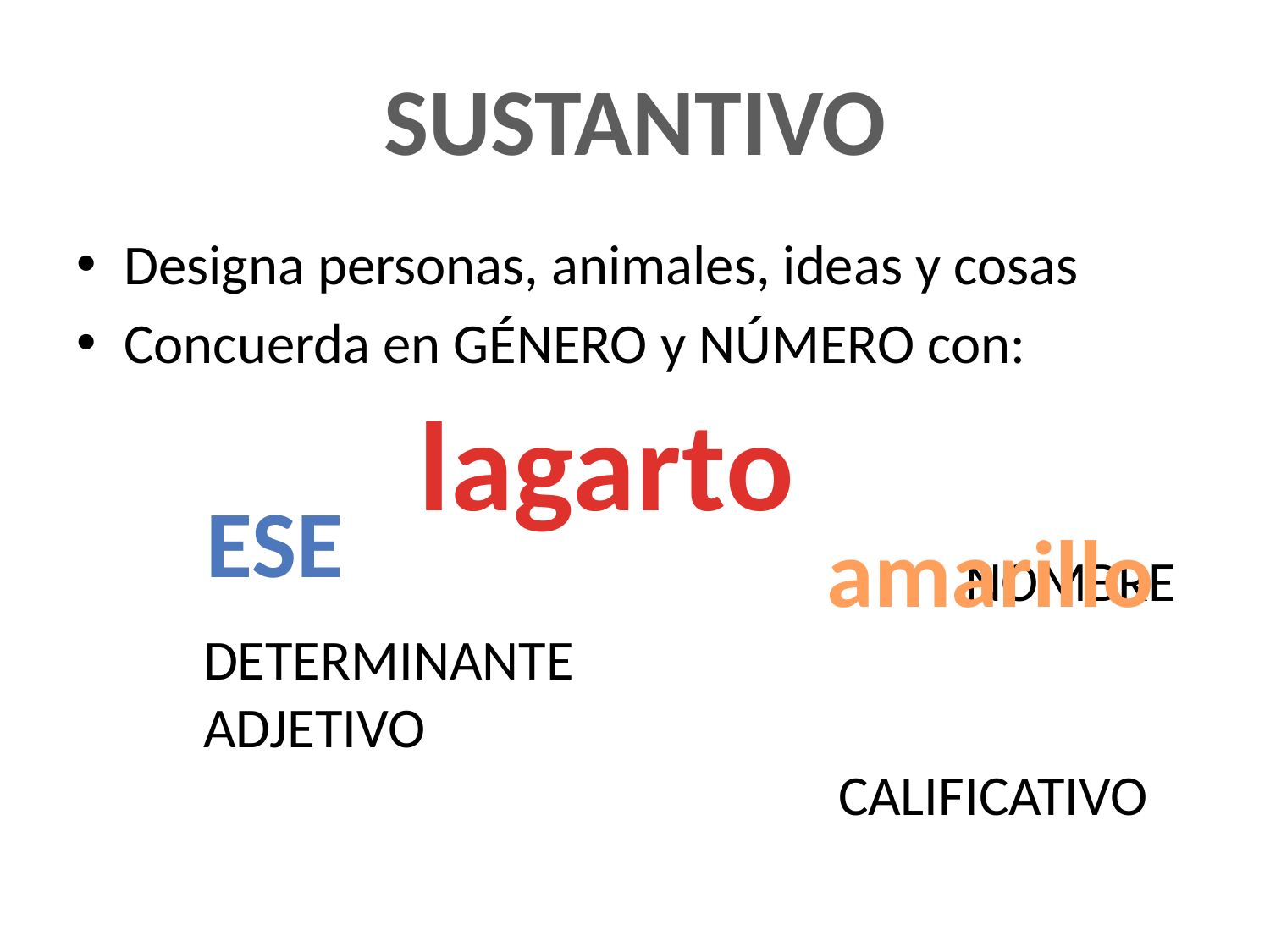

# SUSTANTIVO
Designa personas, animales, ideas y cosas
Concuerda en GÉNERO y NÚMERO con:

							NOMBRE
	DETERMINANTE						ADJETIVO 												CALIFICATIVO
lagarto
ese
amarillo